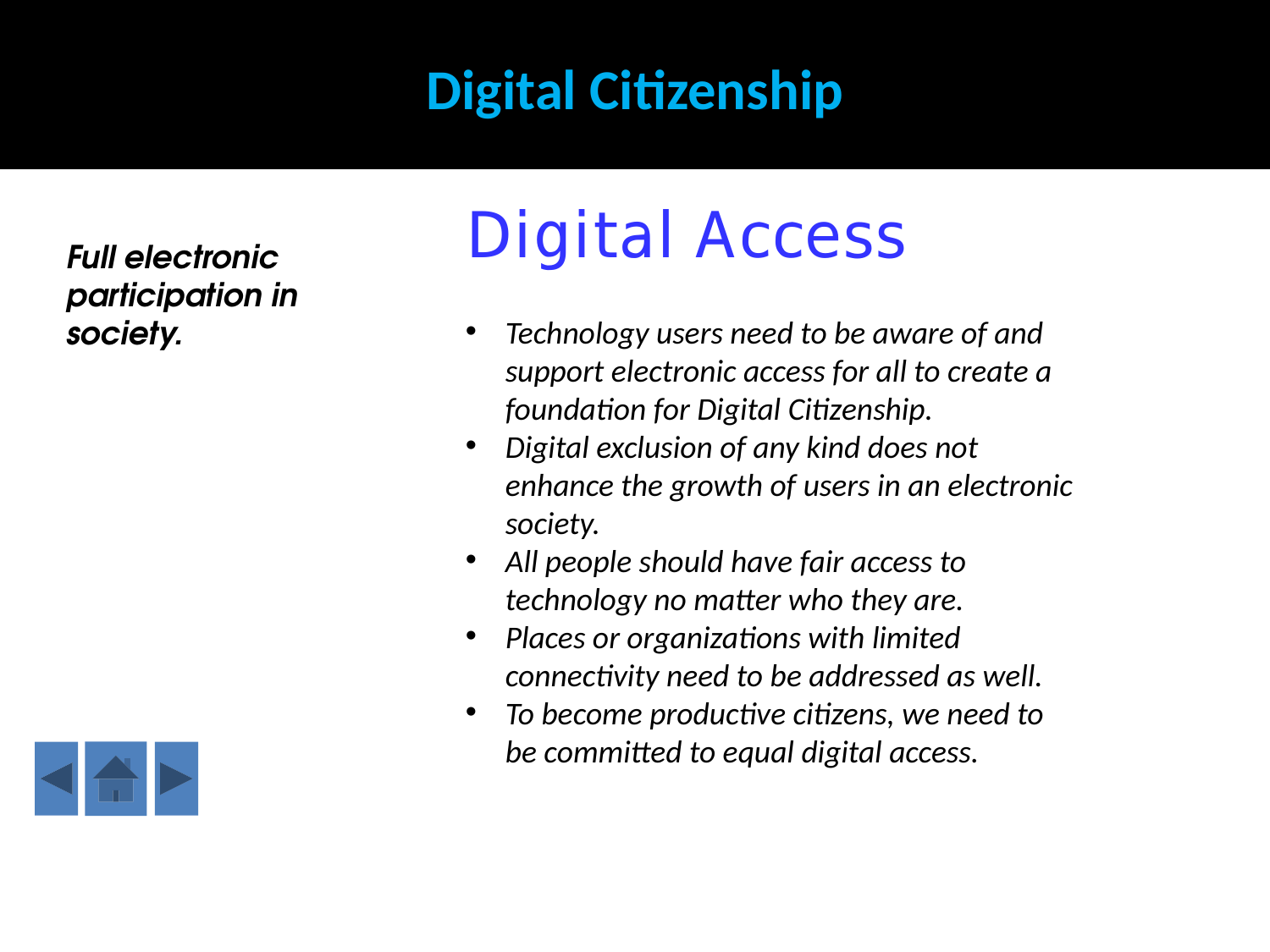

Digital Citizenship
Sharing
Digital Access
Full electronic participation in society.
Technology users need to be aware of and support electronic access for all to create a foundation for Digital Citizenship.
Digital exclusion of any kind does not enhance the growth of users in an electronic society.
All people should have fair access to technology no matter who they are.
Places or organizations with limited connectivity need to be addressed as well.
To become productive citizens, we need to be committed to equal digital access.